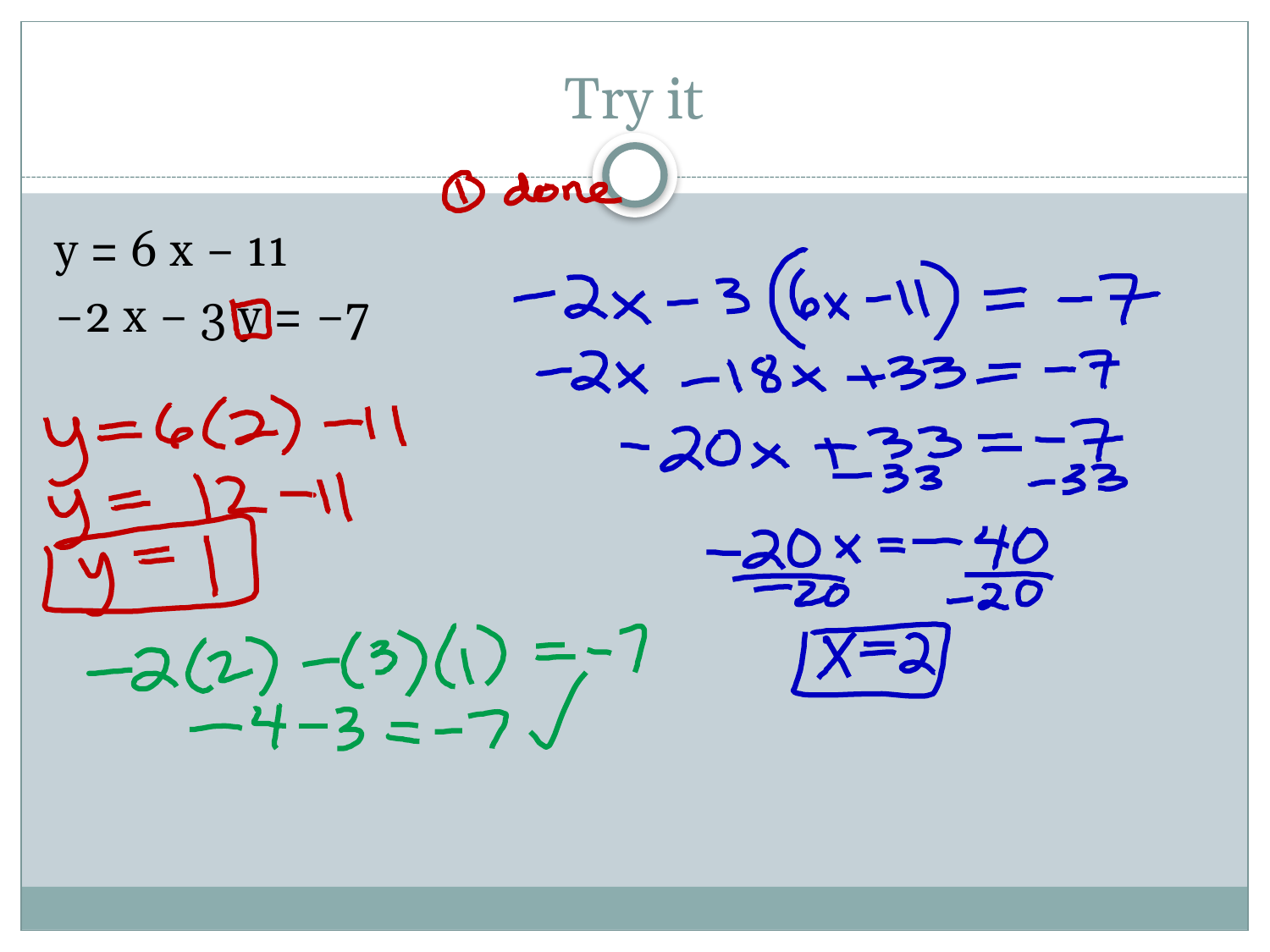

# Try it

y = 6 x − 11
−2 x − 3 y = −7